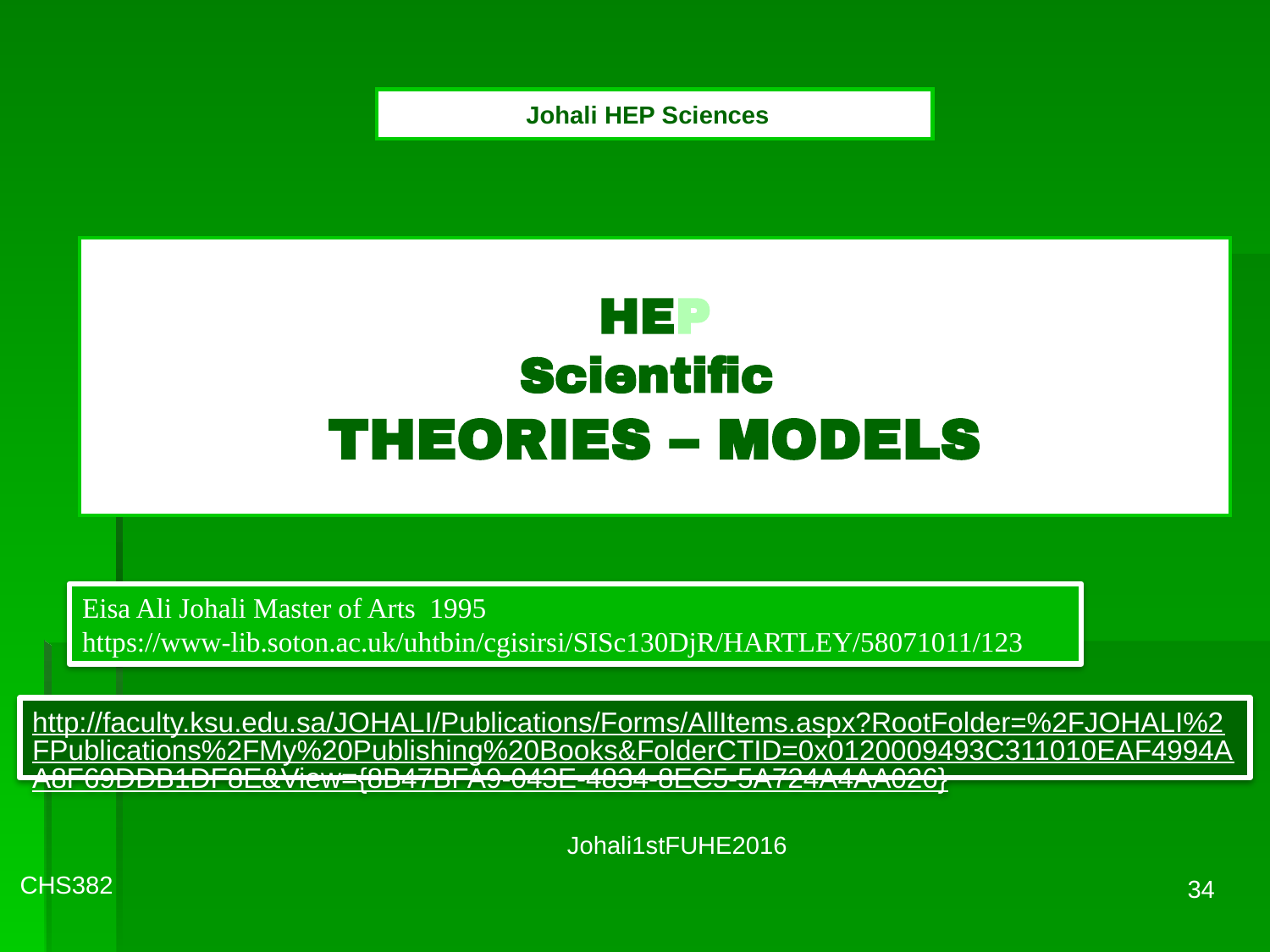

Johali HEP Sciences
HEP
Scientific
THEORIES – MODELS
Eisa Ali Johali Master of Arts  1995
https://www-lib.soton.ac.uk/uhtbin/cgisirsi/SISc130DjR/HARTLEY/58071011/123
http://faculty.ksu.edu.sa/JOHALI/Publications/Forms/AllItems.aspx?RootFolder=%2FJOHALI%2FPublications%2FMy%20Publishing%20Books&FolderCTID=0x0120009493C311010EAF4994AA8F69DDB1DF8E&View={8B47BFA9-043E-4834-8EC5-5A724A4AA026}
Johali1stFUHE2016
CHS382
34